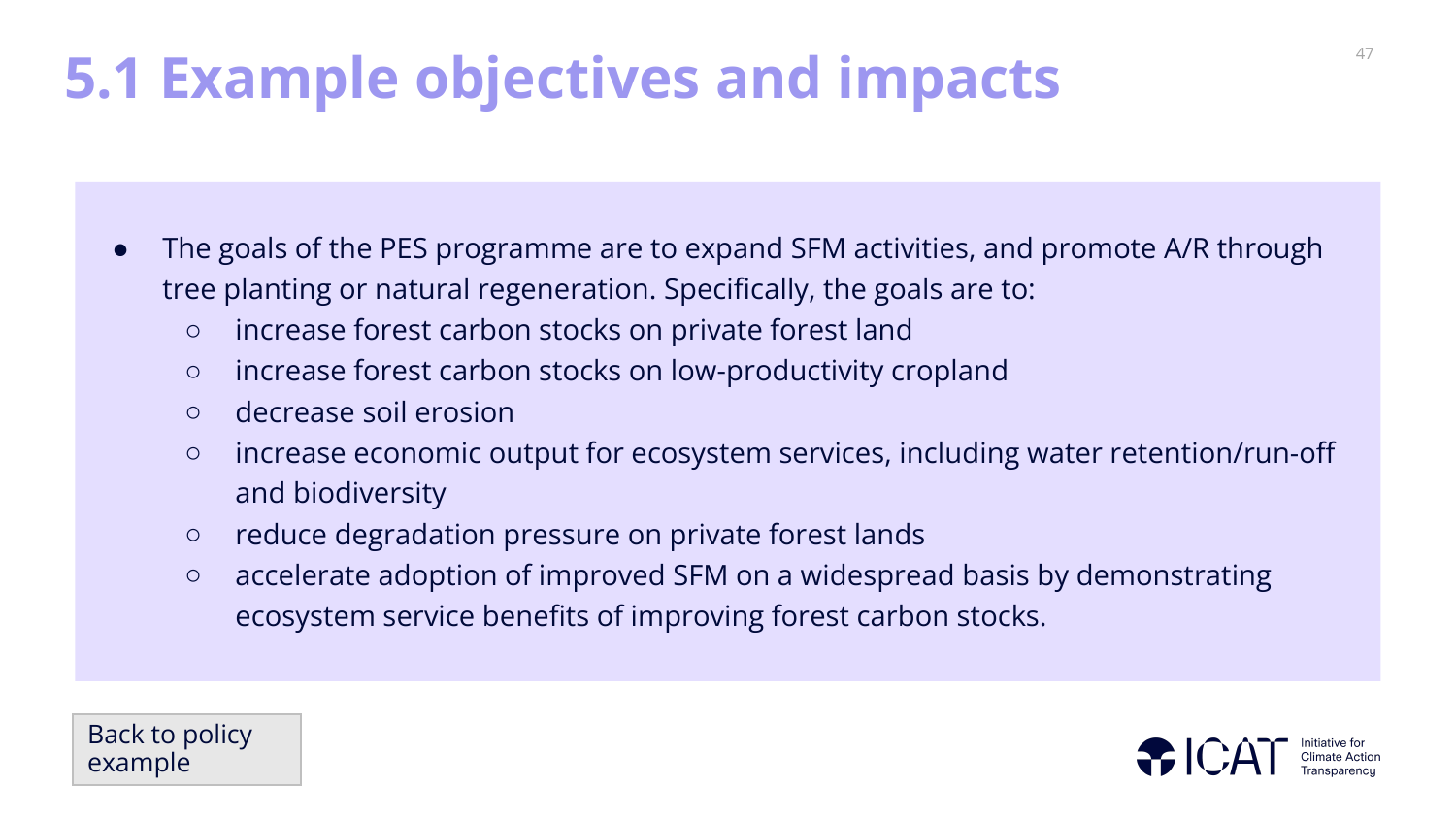

# 5.1 Example objectives and impacts

The goals of the PES programme are to expand SFM activities, and promote A/R through tree planting or natural regeneration. Specifically, the goals are to:
increase forest carbon stocks on private forest land
increase forest carbon stocks on low-productivity cropland
decrease soil erosion
increase economic output for ecosystem services, including water retention/run-off and biodiversity
reduce degradation pressure on private forest lands
accelerate adoption of improved SFM on a widespread basis by demonstrating ecosystem service benefits of improving forest carbon stocks.
Back to policy example